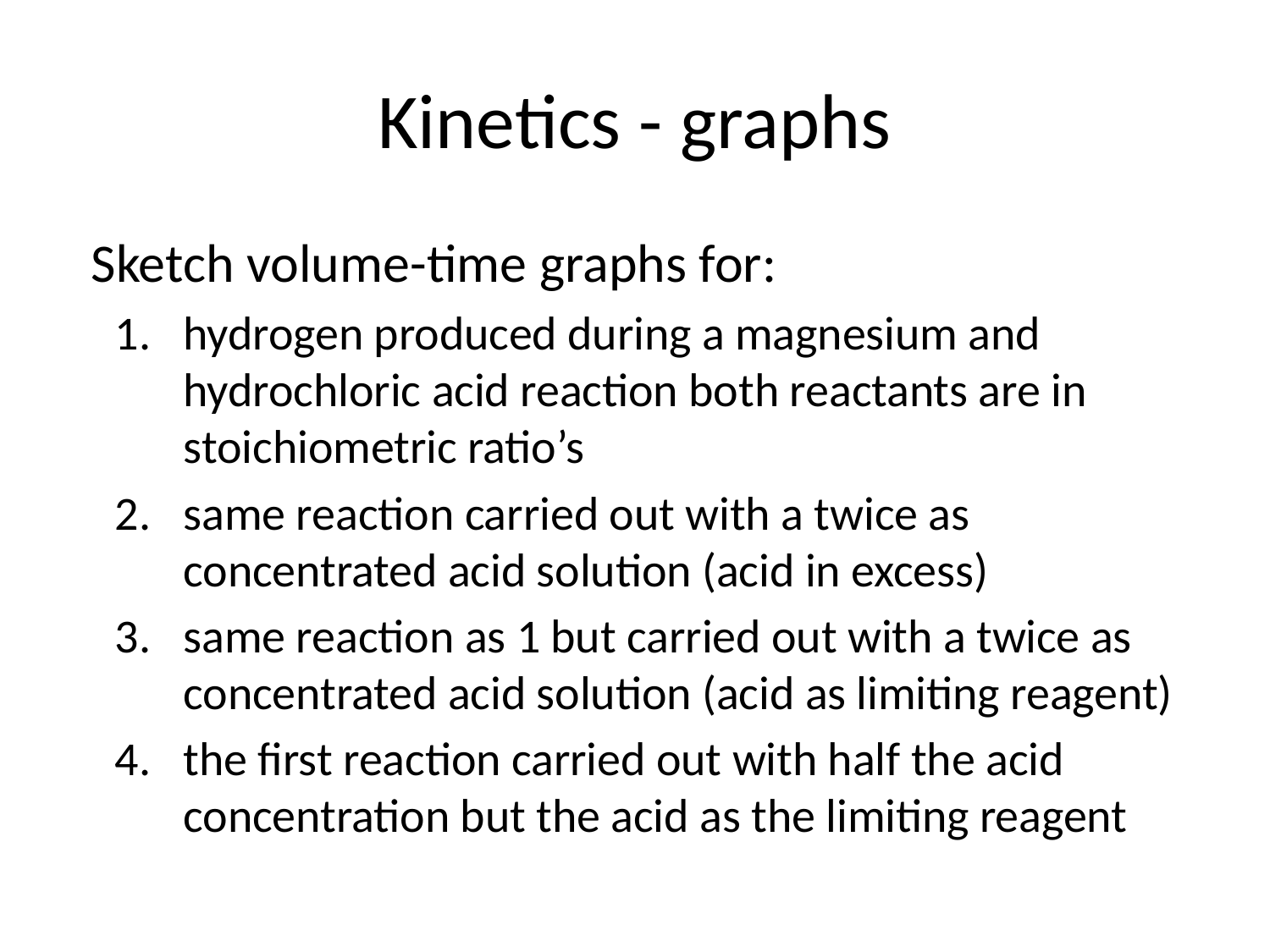

# Kinetics - graphs
   Sketch volume-time graphs for:
hydrogen produced during a magnesium and hydrochloric acid reaction both reactants are in stoichiometric ratio’s
same reaction carried out with a twice as  concentrated acid solution (acid in excess)
same reaction as 1 but carried out with a twice as  concentrated acid solution (acid as limiting reagent)
the first reaction carried out with half the acid concentration but the acid as the limiting reagent